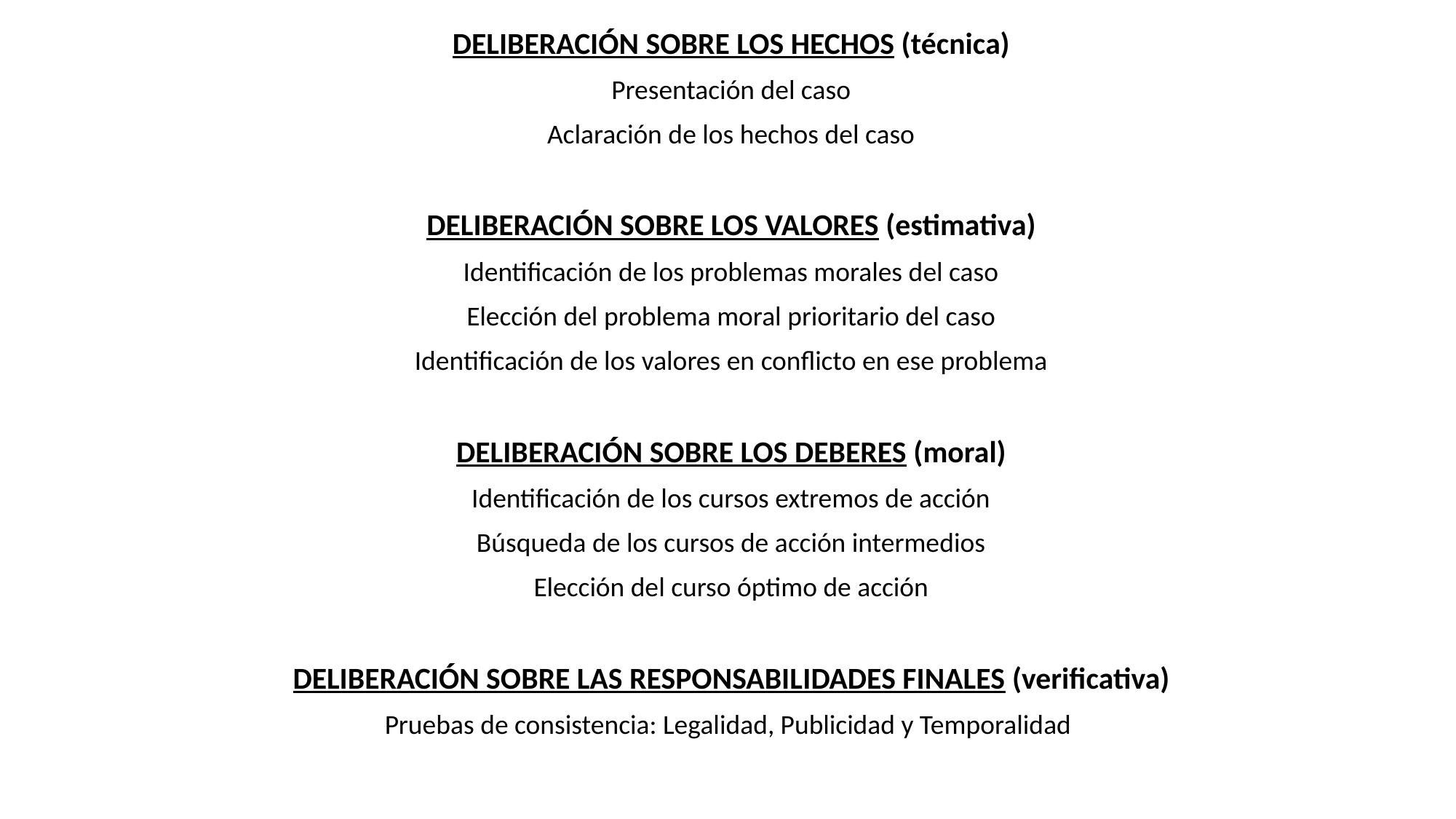

DELIBERACIÓN SOBRE LOS HECHOS (técnica)
Presentación del caso
Aclaración de los hechos del caso

DELIBERACIÓN SOBRE LOS VALORES (estimativa)
Identificación de los problemas morales del caso
Elección del problema moral prioritario del caso
Identificación de los valores en conflicto en ese problema

DELIBERACIÓN SOBRE LOS DEBERES (moral)
Identificación de los cursos extremos de acción
Búsqueda de los cursos de acción intermedios
Elección del curso óptimo de acción

DELIBERACIÓN SOBRE LAS RESPONSABILIDADES FINALES (verificativa)
Pruebas de consistencia: Legalidad, Publicidad y Temporalidad